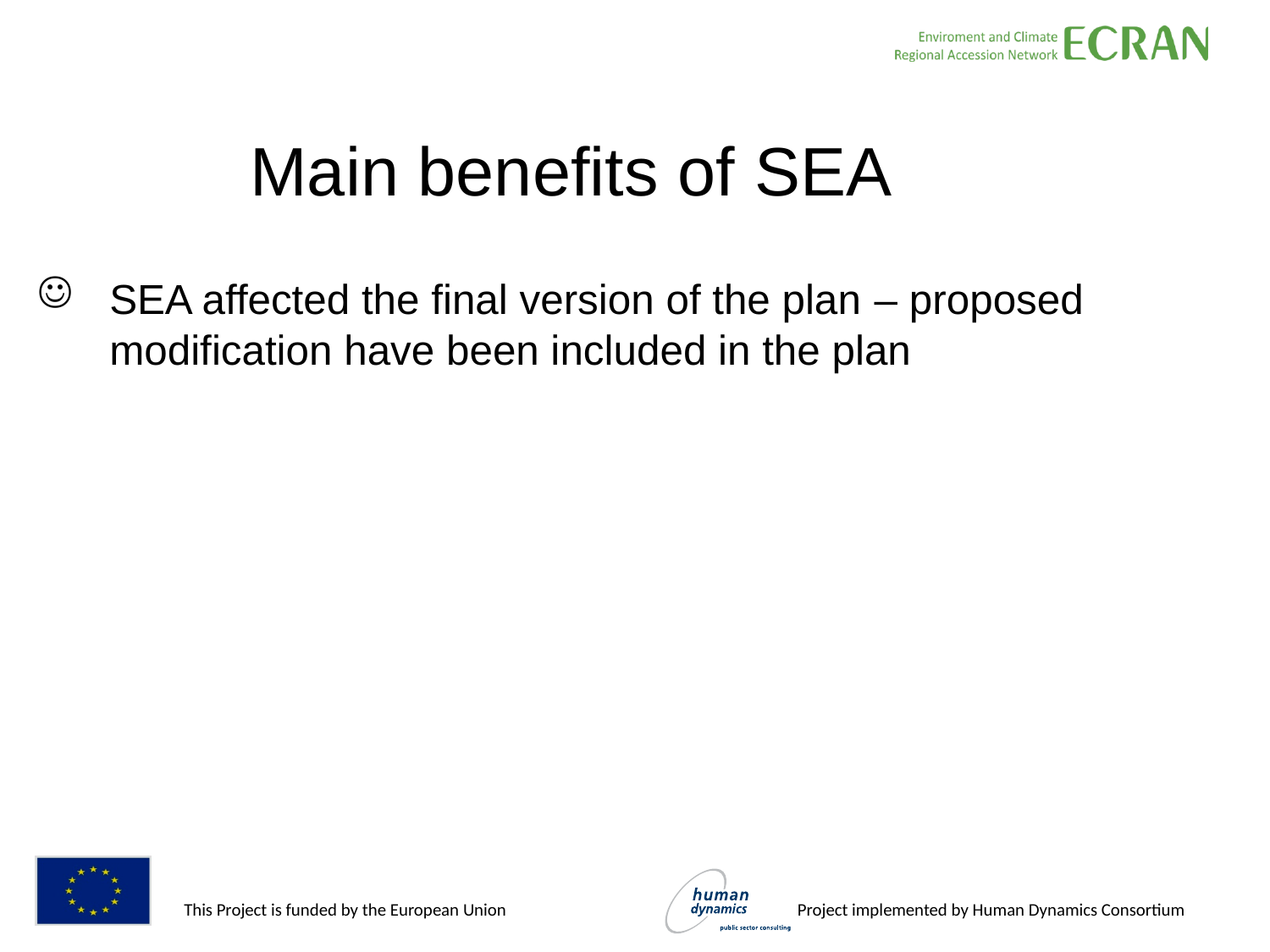

# Main benefits of SEA
SEA affected the final version of the plan – proposed modification have been included in the plan